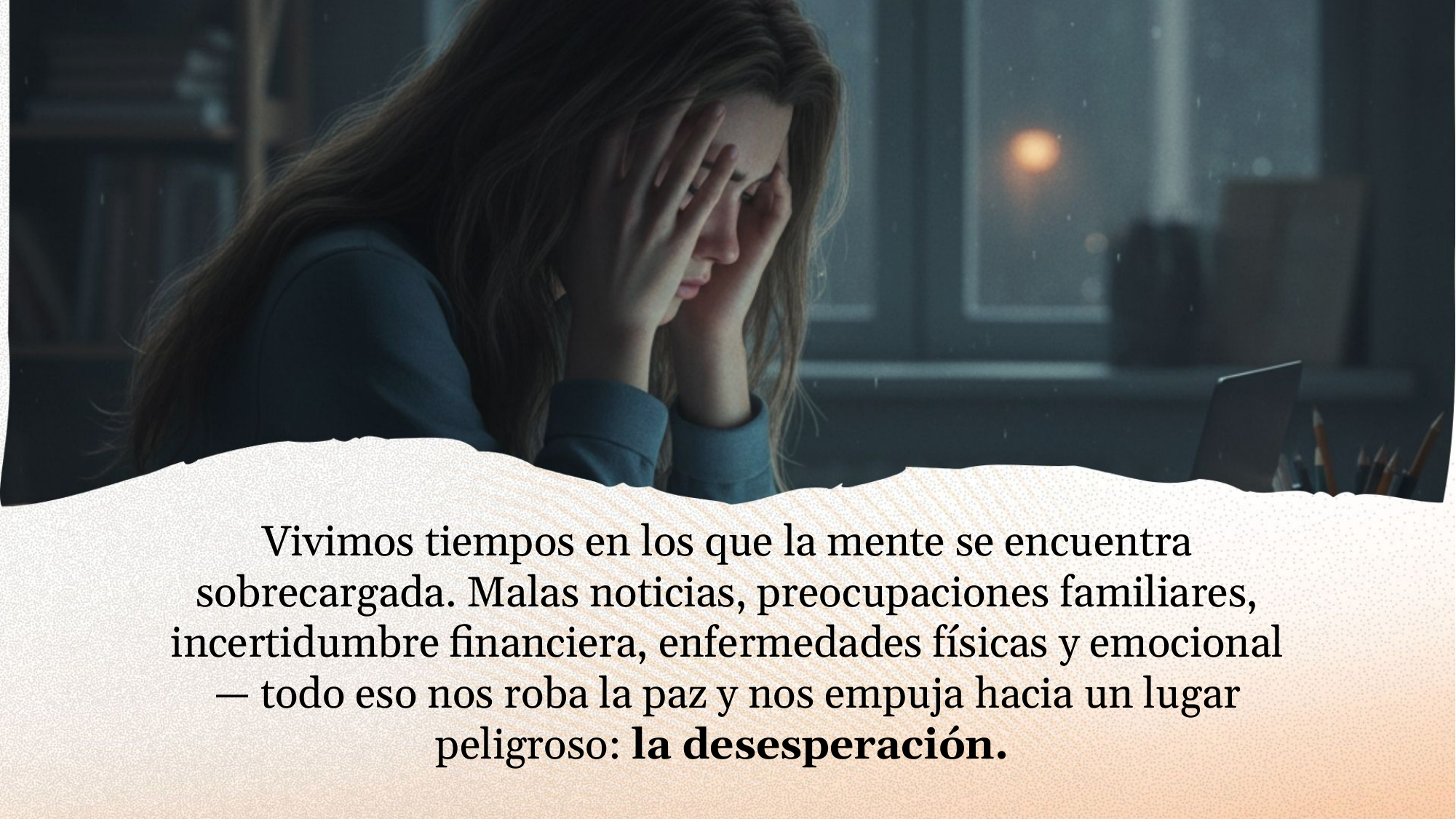

Vivimos tiempos en los que la mente se encuentra sobrecargada. Malas noticias, preocupaciones familiares, incertidumbre financiera, enfermedades físicas y emocional — todo eso nos roba la paz y nos empuja hacia un lugar peligroso: la desesperación.